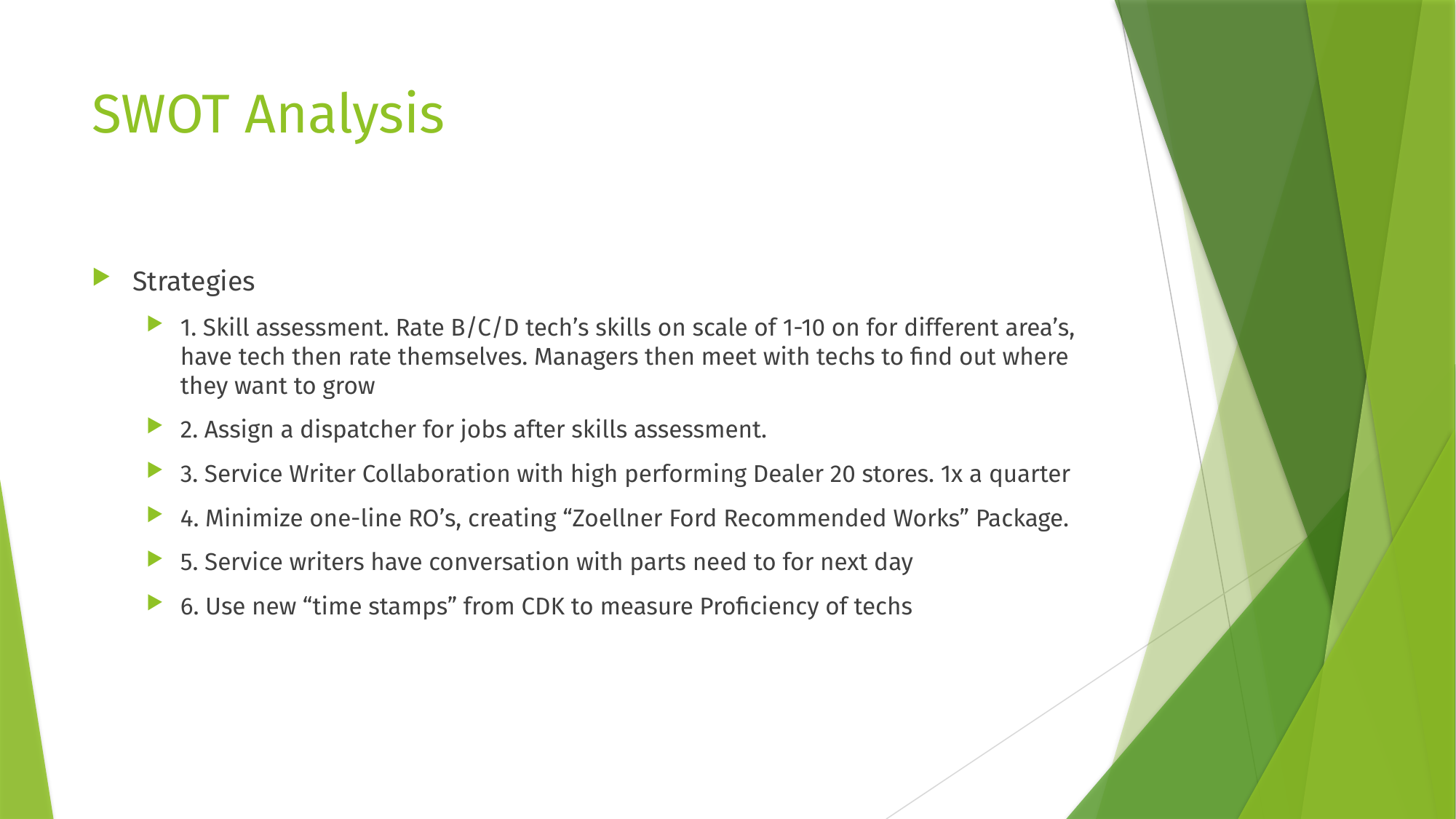

# SWOT Analysis
Strategies
1. Skill assessment. Rate B/C/D tech’s skills on scale of 1-10 on for different area’s, have tech then rate themselves. Managers then meet with techs to find out where they want to grow
2. Assign a dispatcher for jobs after skills assessment.
3. Service Writer Collaboration with high performing Dealer 20 stores. 1x a quarter
4. Minimize one-line RO’s, creating “Zoellner Ford Recommended Works” Package.
5. Service writers have conversation with parts need to for next day
6. Use new “time stamps” from CDK to measure Proficiency of techs